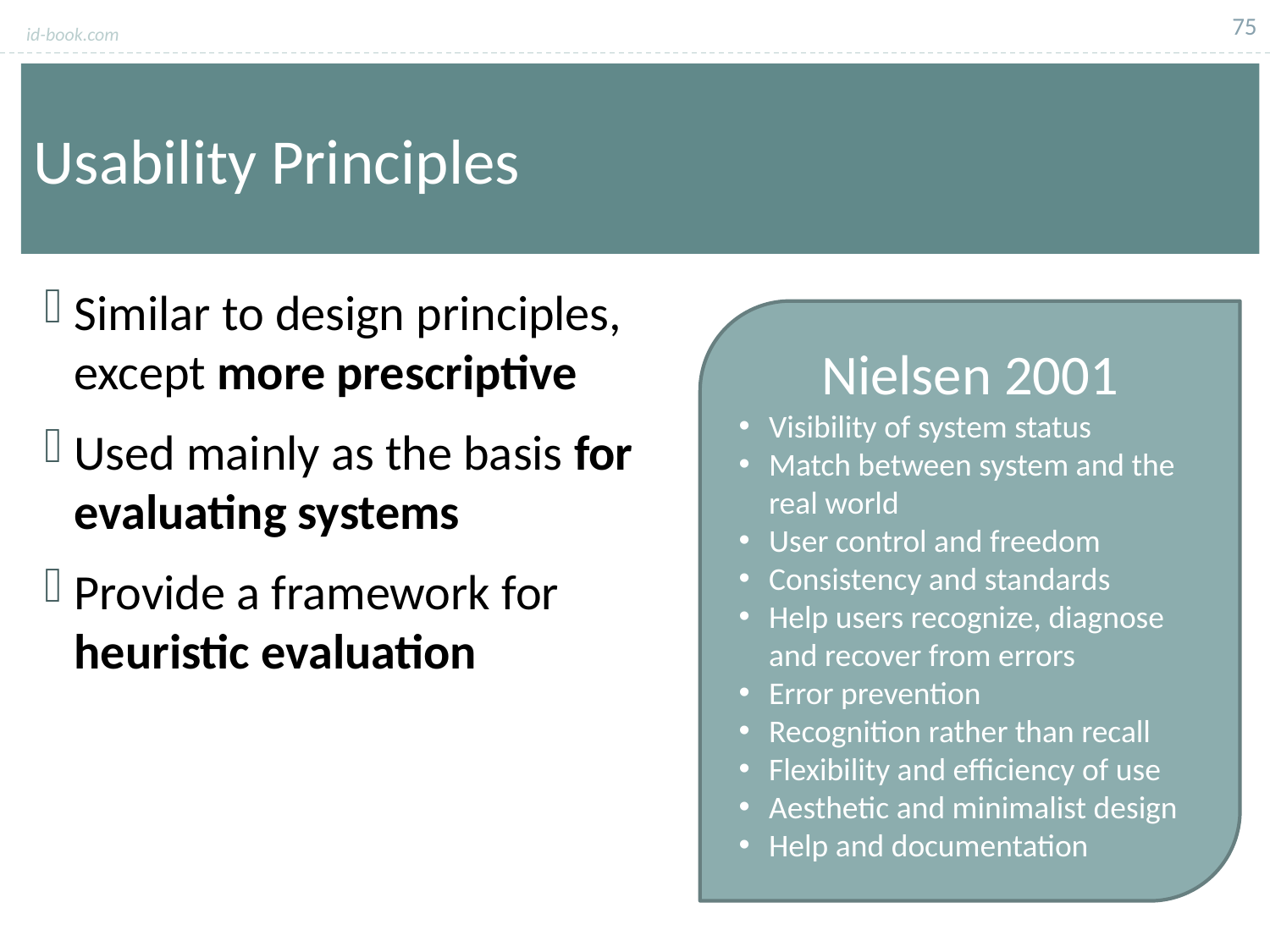

75
Usability Principles
Similar to design principles, except more prescriptive
Used mainly as the basis for evaluating systems
Provide a framework for heuristic evaluation

Nielsen 2001
Visibility of system status
Match between system and the real world
User control and freedom
Consistency and standards
Help users recognize, diagnose and recover from errors
Error prevention
Recognition rather than recall
Flexibility and efficiency of use
Aesthetic and minimalist design
Help and documentation